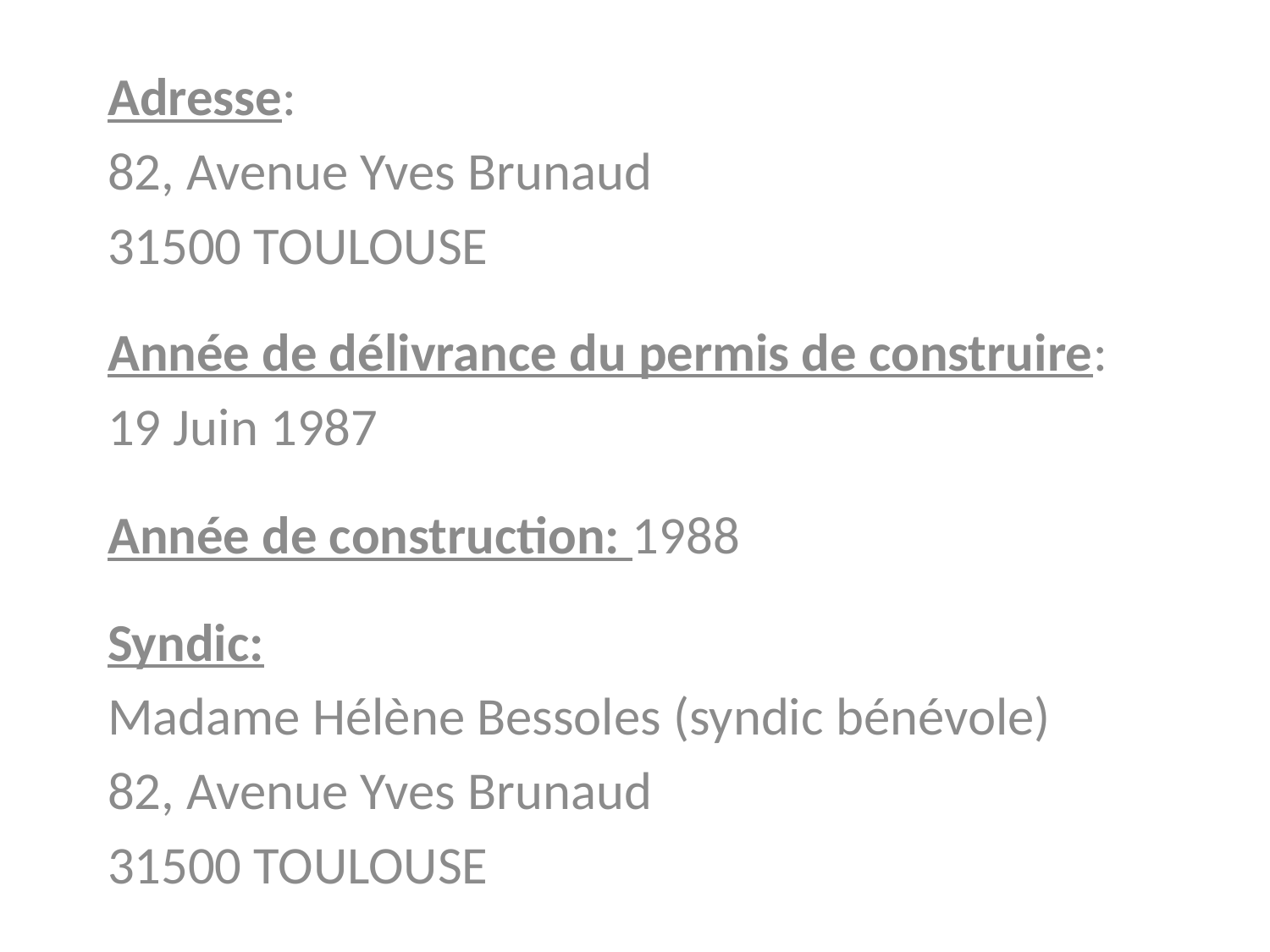

Adresse:
82, Avenue Yves Brunaud
31500 TOULOUSE

Année de délivrance du permis de construire:
19 Juin 1987

Année de construction: 1988

Syndic:
Madame Hélène Bessoles (syndic bénévole)
82, Avenue Yves Brunaud
31500 TOULOUSE